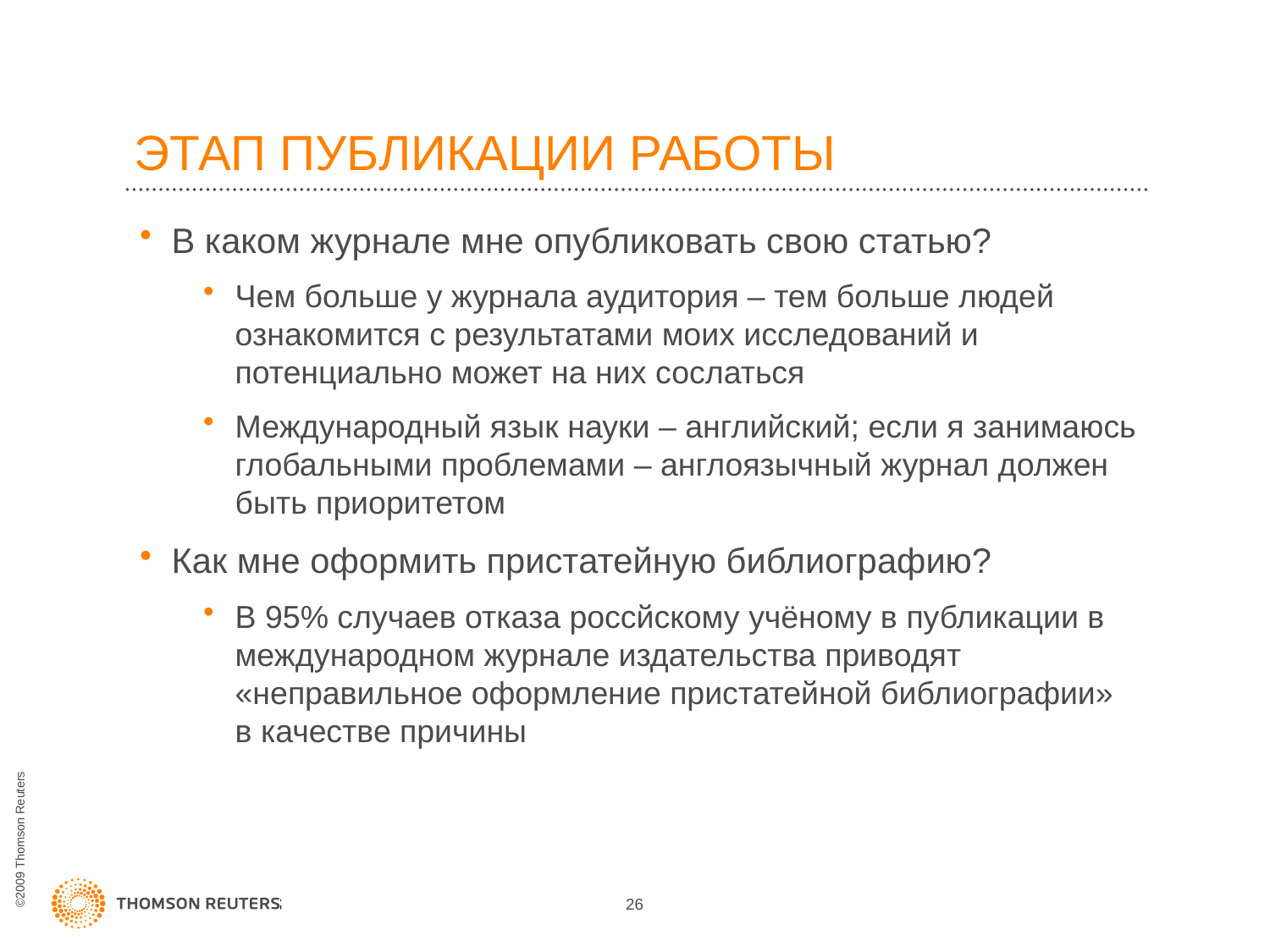

ЭТАП ПУБЛИКАЦИИ РАБОТЫ
В каком журнале мне опубликовать свою статью?
Чем больше у журнала аудитория – тем больше людей ознакомится с результатами моих исследований и потенциально может на них сослаться
Международный язык науки – английский; если я занимаюсь глобальными проблемами – англоязычный журнал должен быть приоритетом
Как мне оформить пристатейную библиографию?
В 95% случаев отказа россйскому учёному в публикации в международном журнале издательства приводят «неправильное оформление пристатейной библиографии» в качестве причины
26